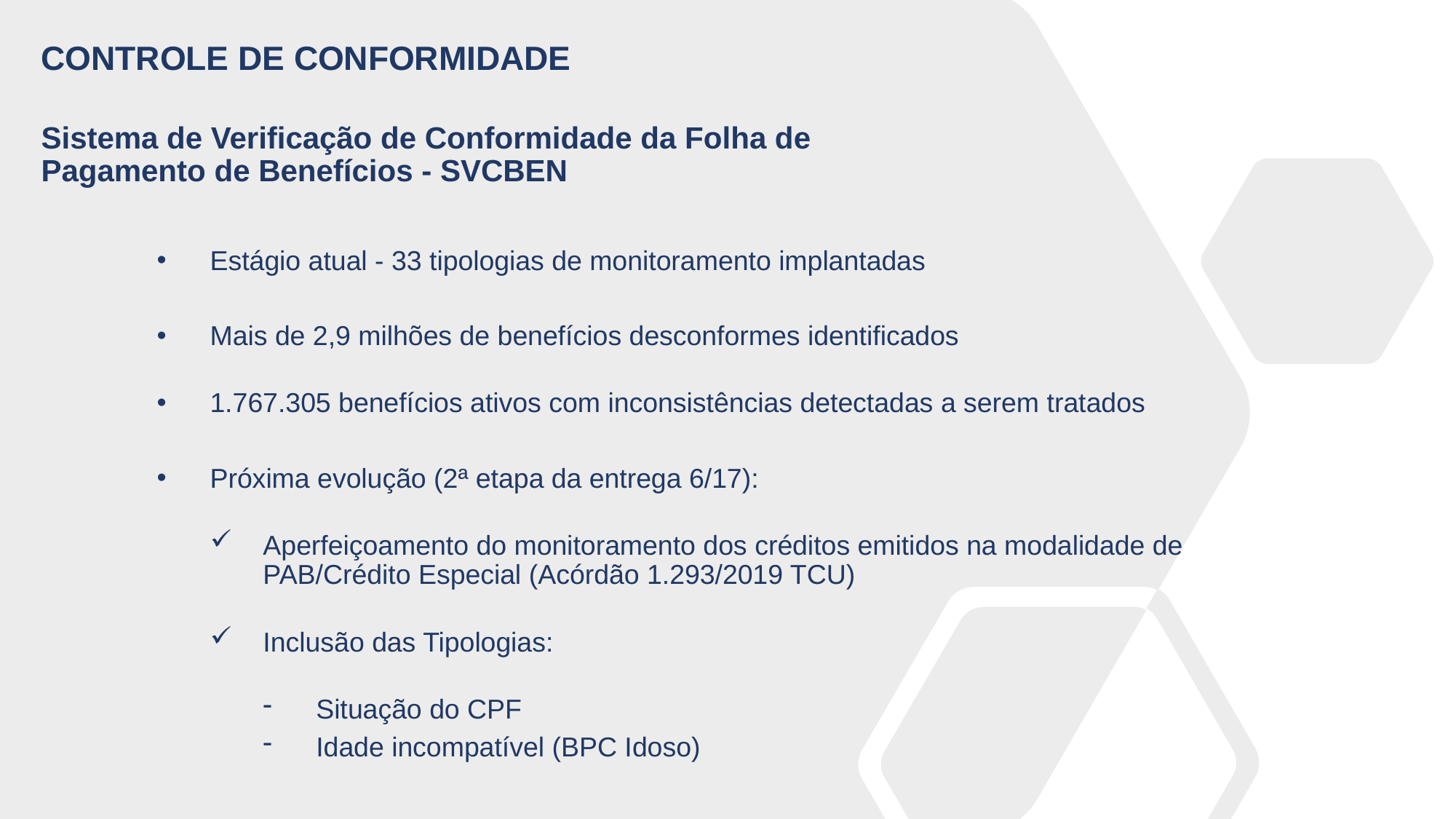

CONTROLE DE CONFORMIDADE
Sistema de Verificação de Conformidade da Folha de Pagamento de Benefícios - SVCBEN
Estágio atual - 33 tipologias de monitoramento implantadas

Mais de 2,9 milhões de benefícios desconformes identificados
1.767.305 benefícios ativos com inconsistências detectadas a serem tratados

Próxima evolução (2ª etapa da entrega 6/17):
Aperfeiçoamento do monitoramento dos créditos emitidos na modalidade de PAB/Crédito Especial (Acórdão 1.293/2019 TCU)
Inclusão das Tipologias:
Situação do CPF
Idade incompatível (BPC Idoso)